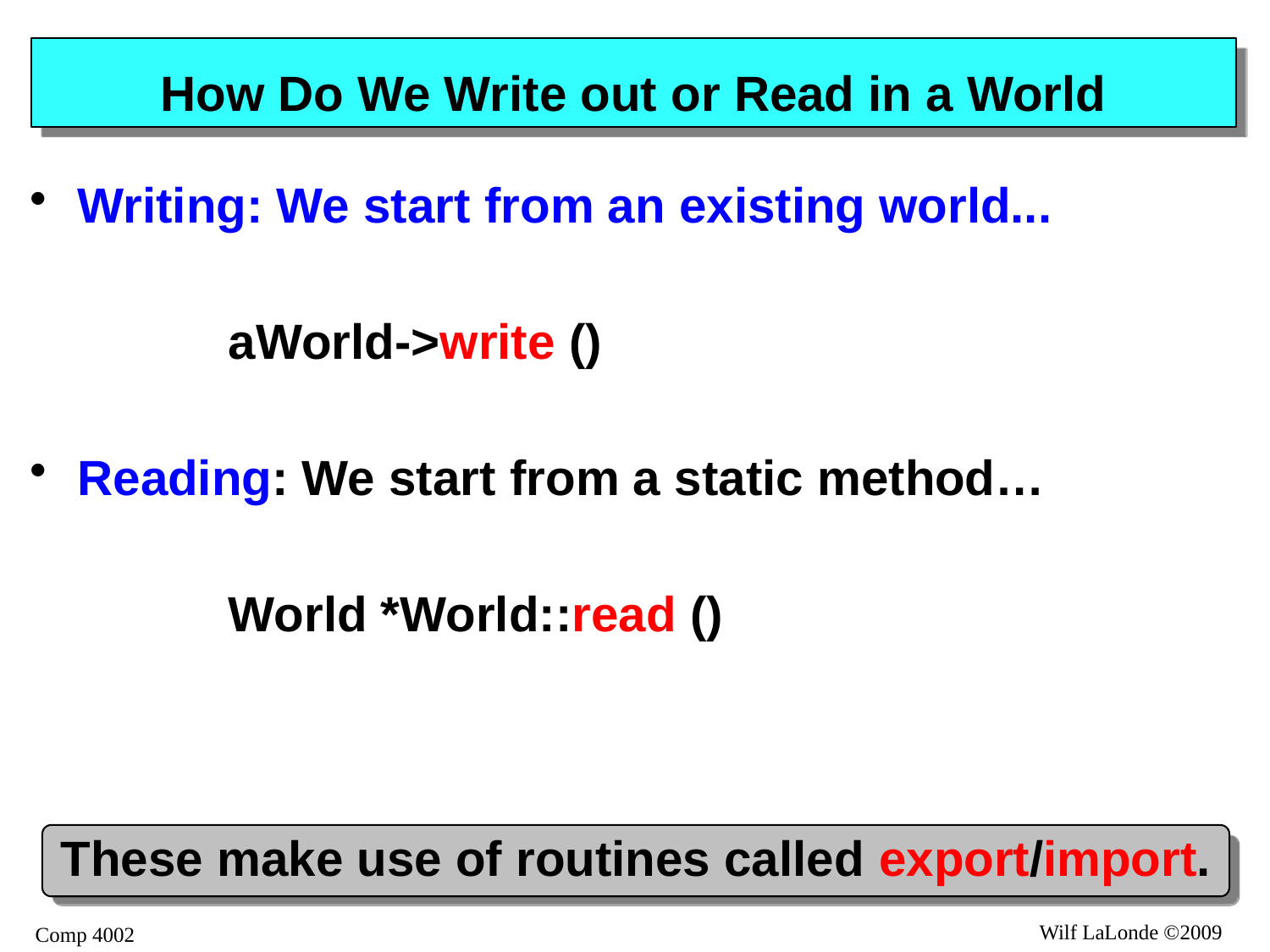

# How Do We Write out or Read in a World
Writing: We start from an existing world...

aWorld->write ()

Reading: We start from a static method…

World *World::read ()
These make use of routines called export/import.